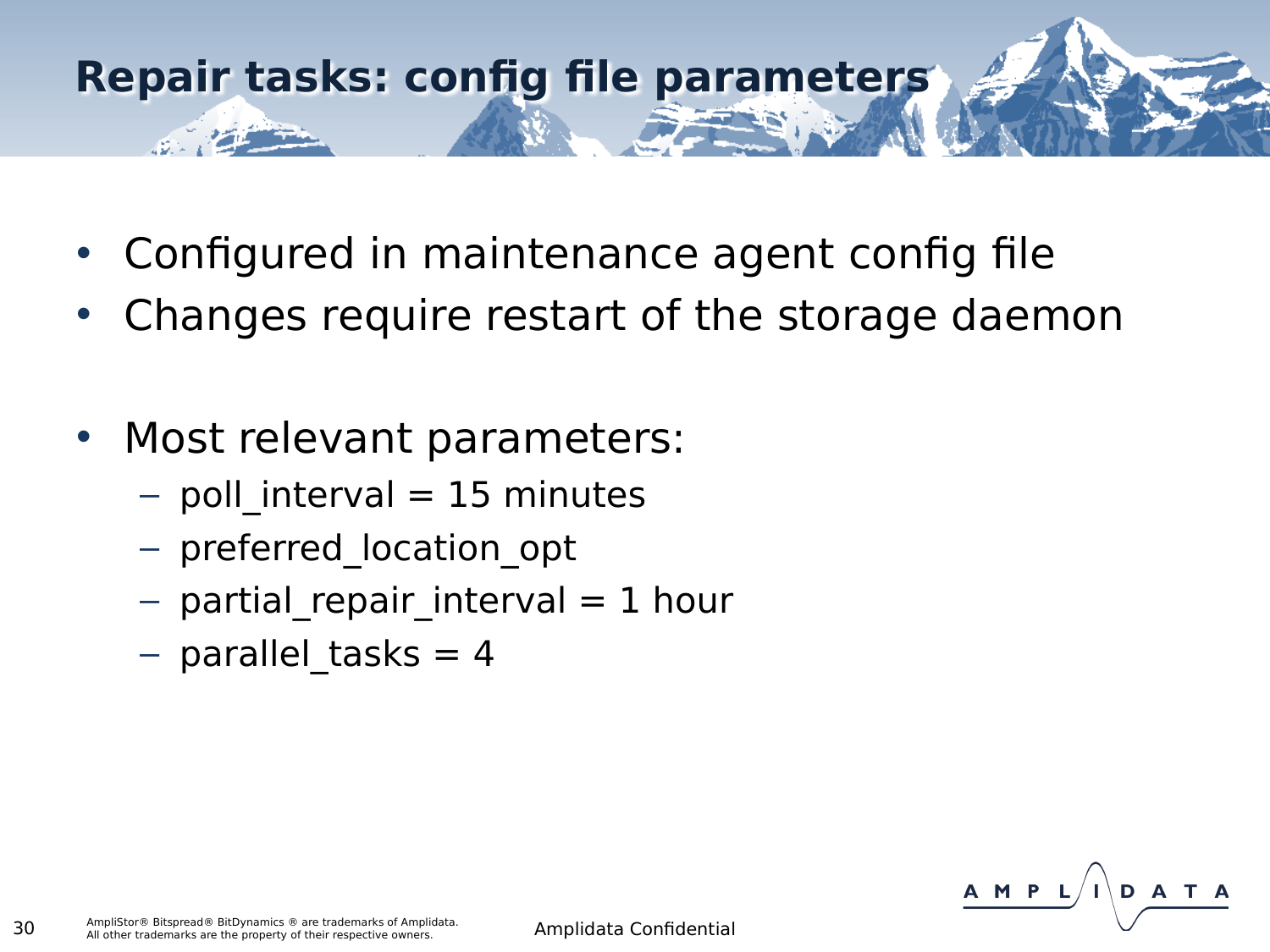

# Repair tasks: config file parameters
Configured in maintenance agent config file
Changes require restart of the storage daemon

Most relevant parameters:
poll_interval = 15 minutes
preferred_location_opt
partial_repair_interval = 1 hour
parallel_tasks = 4

30
Amplidata Confidential